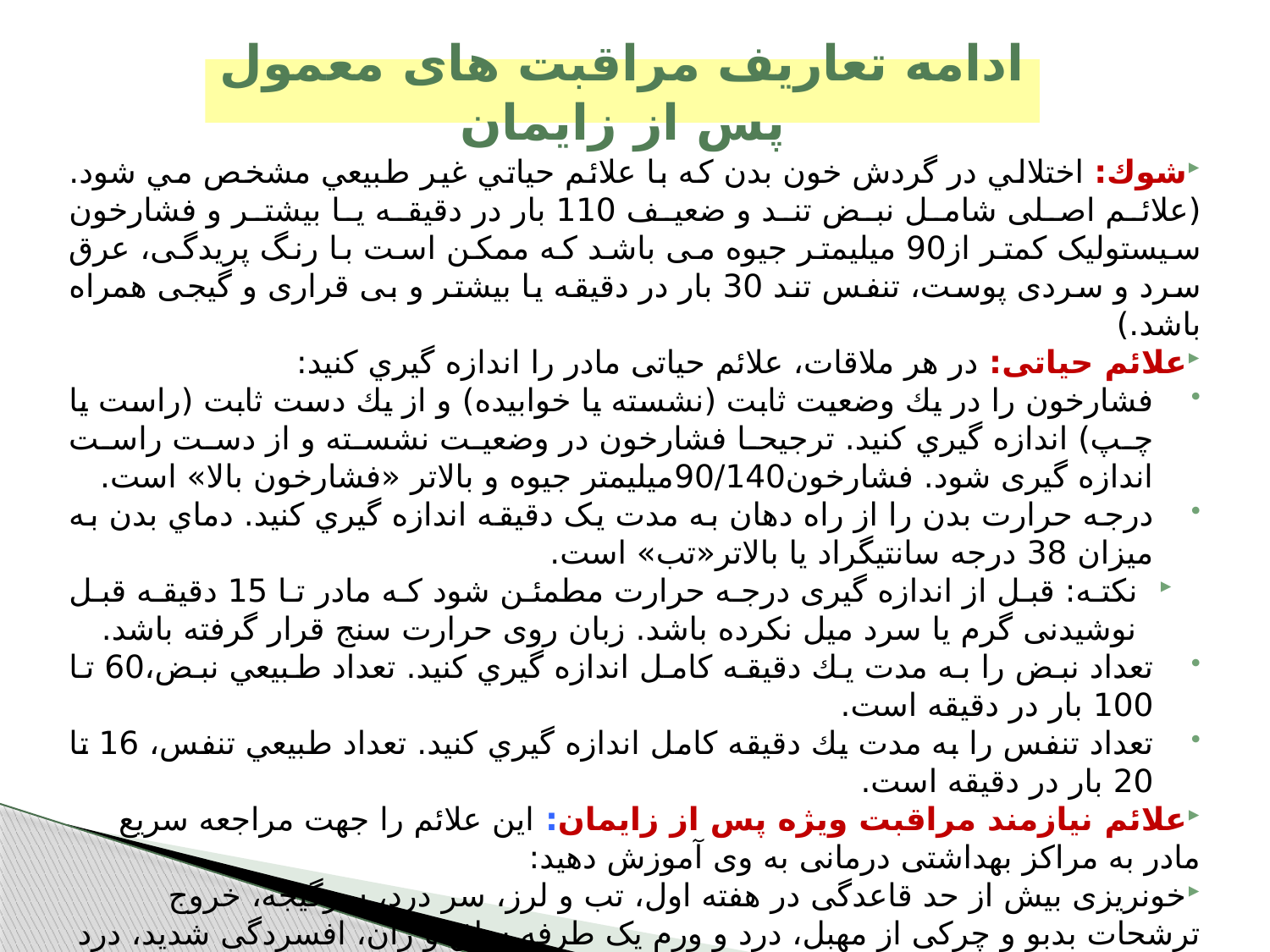

# ادامه تعاریف مراقبت های معمول پس از زایمان
شوك: اختلالي در گردش خون بدن كه با علائم حياتي غير طبيعي مشخص مي شود. (علائم اصلی شامل نبض تند و ضعیف 110 بار در دقیقه یا بیشتر و فشارخون سیستولیک کمتر از90 میلیمتر جیوه می باشد که ممکن است با رنگ پریدگی، عرق سرد و سردی پوست، تنفس تند 30 بار در دقیقه یا بیشتر و بی قراری و گیجی همراه باشد.)
علائم حیاتی: در هر ملاقات، علائم حیاتی مادر را اندازه گيري کنید:
فشارخون را در يك وضعيت ثابت (نشسته يا خوابيده) و از يك دست ثابت (راست يا چپ) اندازه گيري كنيد. ترجیحا فشارخون در وضعیت نشسته و از دست راست اندازه گیری شود. فشارخون90/140ميليمتر جيوه و بالاتر «فشارخون بالا» است.
درجه حرارت بدن را از راه دهان به مدت یک دقیقه اندازه گيري كنيد. دماي بدن به ميزان 38 درجه سانتيگراد يا بالاتر«تب» است.
نکته: قبل از اندازه گیری درجه حرارت مطمئن شود که مادر تا 15 دقیقه قبل نوشیدنی گرم یا سرد میل نکرده باشد. زبان روی حرارت سنج قرار گرفته باشد.
تعداد نبض را به مدت يك دقيقه كامل اندازه گيري كنيد. تعداد طبيعي نبض،60 تا 100 بار در دقيقه است.
تعداد تنفس را به مدت يك دقيقه كامل اندازه گيري كنيد. تعداد طبيعي تنفس، 16 تا 20 بار در دقيقه است.
علائم نیازمند مراقبت ویژه پس از زایمان: این علائم را جهت مراجعه سریع مادر به مراکز بهداشتی درمانی به وی آموزش دهید:
خونریزی بیش از حد قاعدگی در هفته اول، تب و لرز، سر درد، سرگیجه، خروج ترشحات بدبو و چرکی از مهبل، درد و ورم یک طرفه ساق و ران، افسردگی شدید، درد شکم یا پهلو، سوزش یا درد هنگام ادرار کردن، عدم توانایی در ادرار کردن، درد و تورم و سفتی پستان ها و درد و سوزش و ترشح از محل بخیه ها